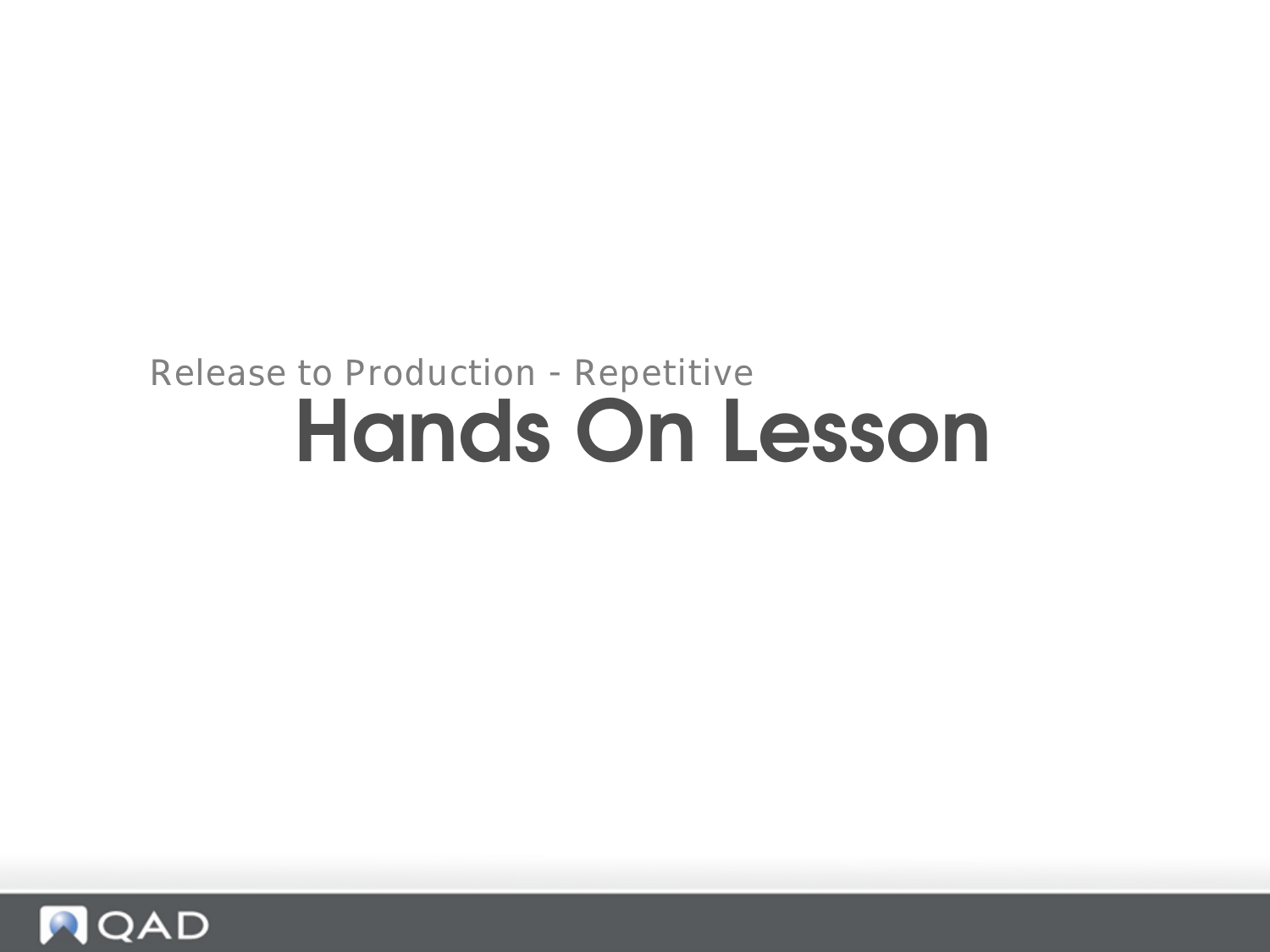

Release to Production - Repetitive
 Hands On Lesson